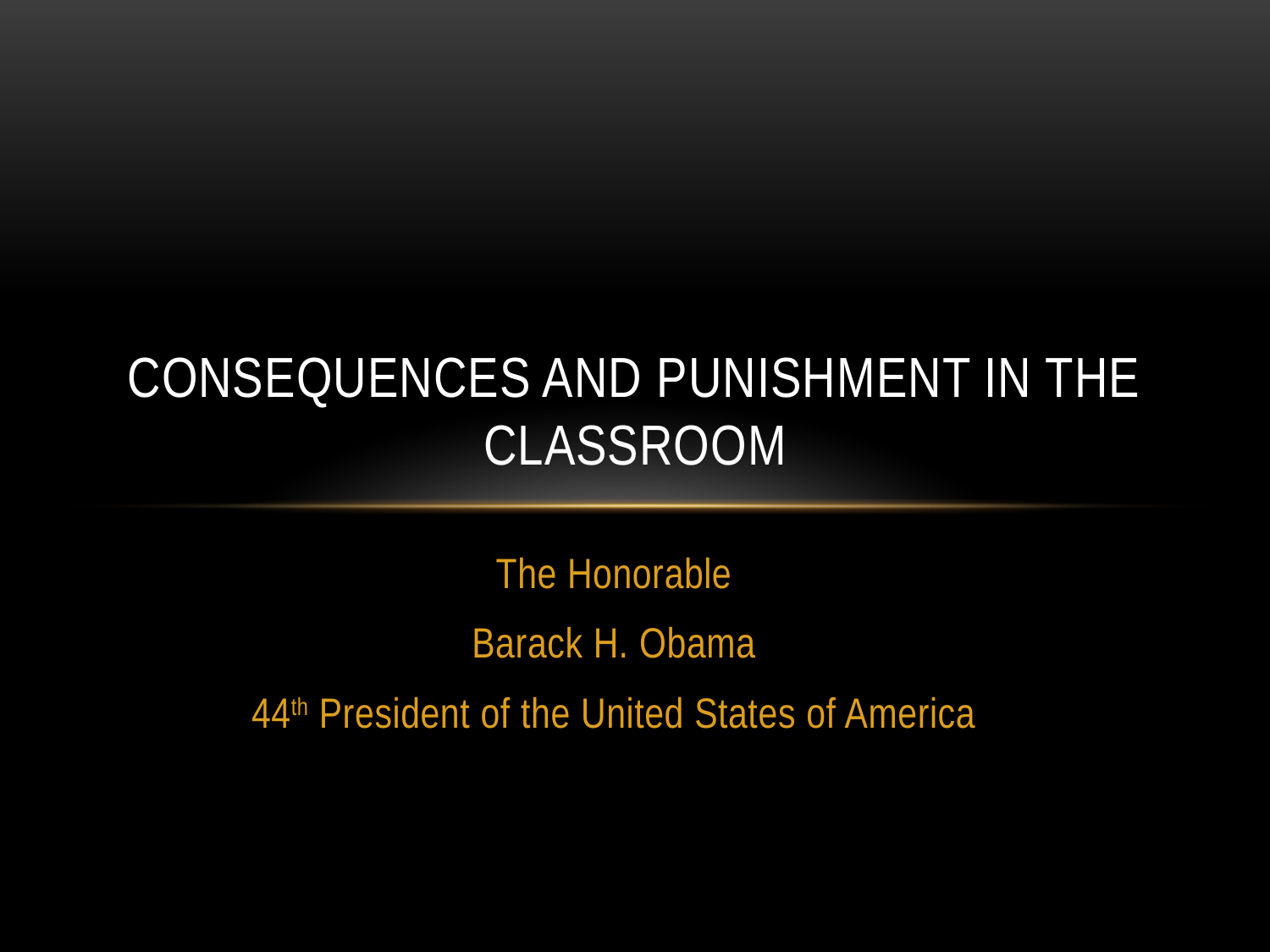

# Consequences and Punishment in the Classroom
The Honorable
Barack H. Obama
44th President of the United States of America